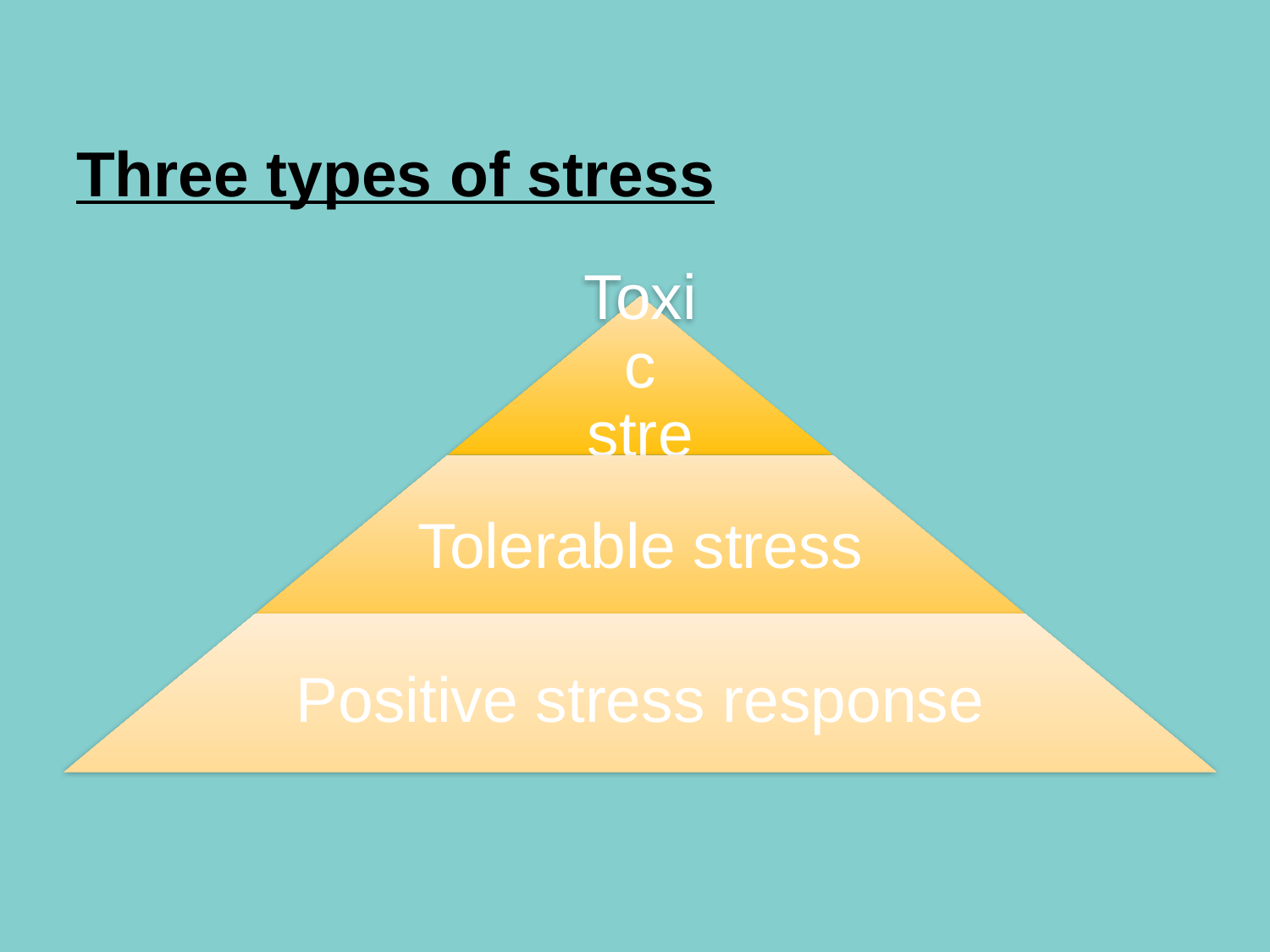

# Three types of stress
Toxic stress
Tolerable stress
Positive stress response